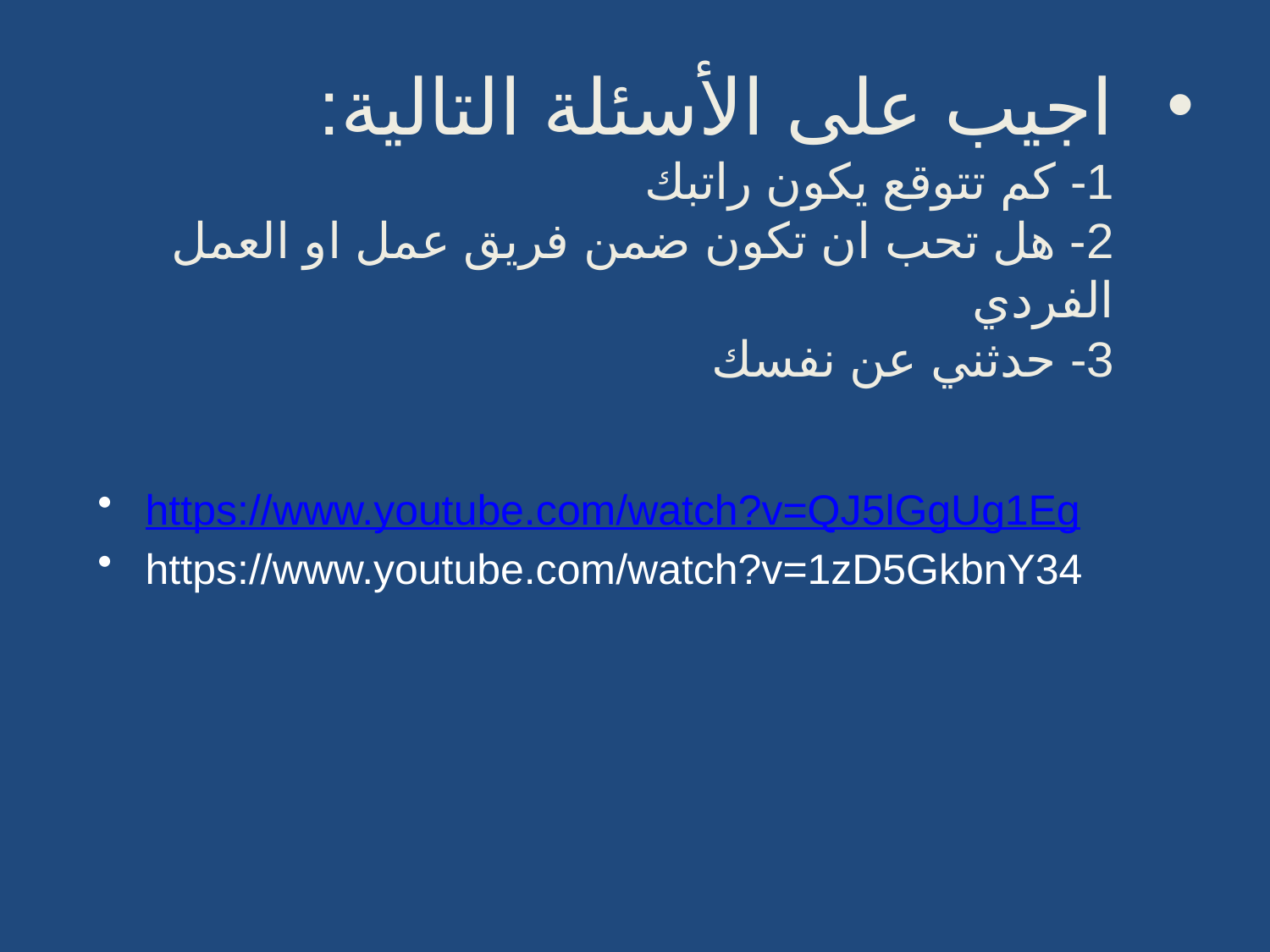

# اجيب على الأسئلة التالية: 1- كم تتوقع يكون راتبك 2- هل تحب ان تكون ضمن فريق عمل او العمل الفردي 3- حدثني عن نفسك
https://www.youtube.com/watch?v=QJ5lGgUg1Eg
https://www.youtube.com/watch?v=1zD5GkbnY34